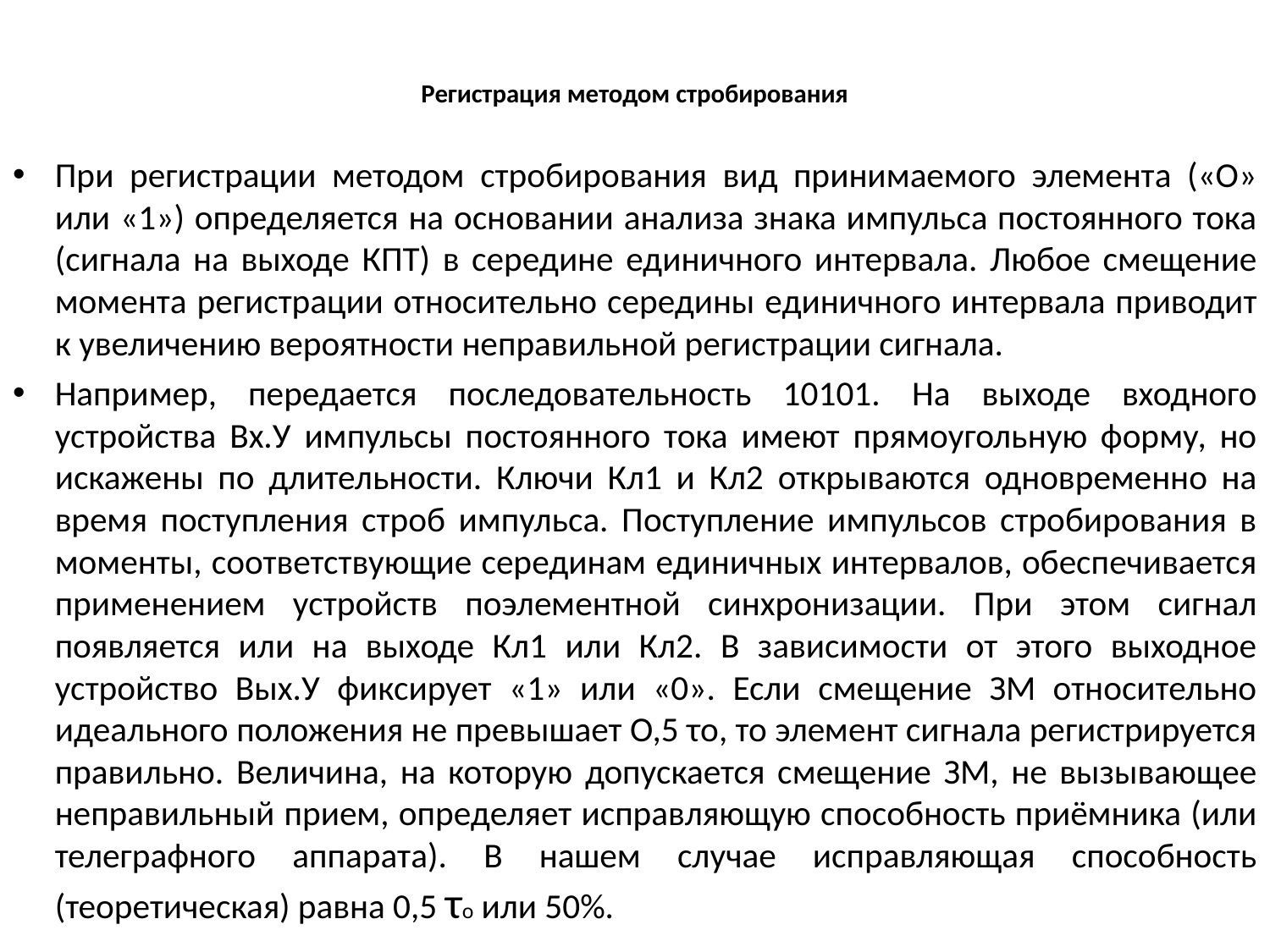

# Регистрация методом стробирования
При регистрации методом стробирования вид принимаемого элемента («О» или «1») определяется на основании анализа знака импульса постоянного тока (сигнала на выходе КПТ) в середине единичного интервала. Любое смещение момента регистрации относительно середины единичного интервала приводит к увеличению вероятности неправильной регистрации сигнала.
Например, передается последовательность 10101. На выходе входного устройства Вх.У импульсы постоянного тока имеют прямоугольную форму, но искажены по длительности. Ключи Кл1 и Кл2 открываются одновременно на время поступления строб импульса. Поступление импульсов стробирования в моменты, соответствующие серединам единичных интервалов, обеспечивается применением устройств поэлементной синхронизации. При этом сигнал появляется или на выходе Кл1 или Кл2. В зависимости от этого выходное устройство Вых.У фиксирует «1» или «0». Если смещение ЗМ относительно идеального положения не превышает О,5 τо, то элемент сигнала регистрируется правильно. Величина, на которую допускается смещение ЗМ, не вызывающее неправильный прием, определяет исправляющую способность приёмника (или телеграфного аппарата). В нашем случае исправляющая способность (теоретическая) равна 0,5 τо или 50%.